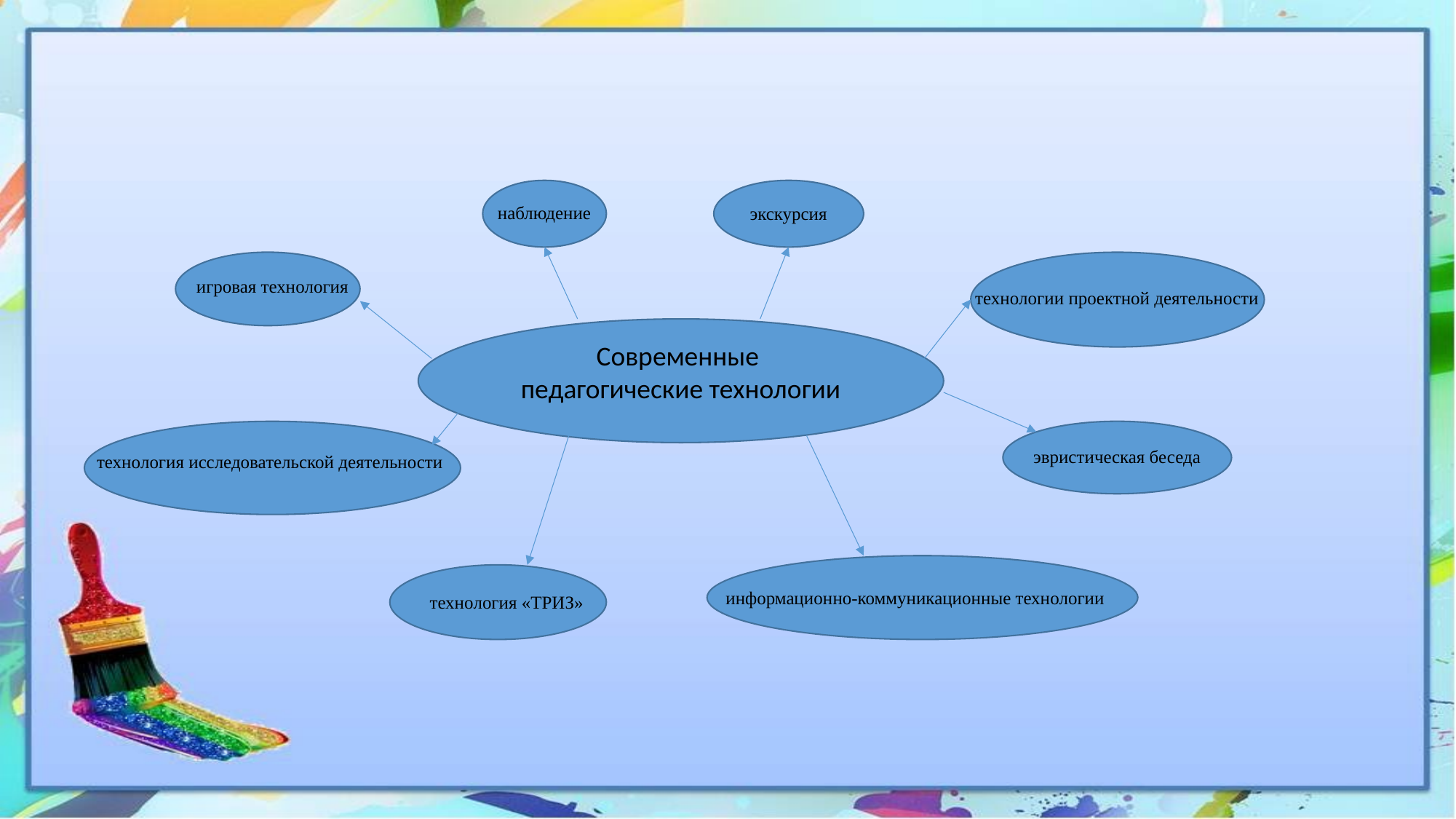

наблюдение
экскурсия

игровая технология
технологии проектной деятельности

Современные
педагогические технологии

эвристическая беседа
технология исследовательской деятельности

информационно-коммуникационные технологии
технология «ТРИЗ»